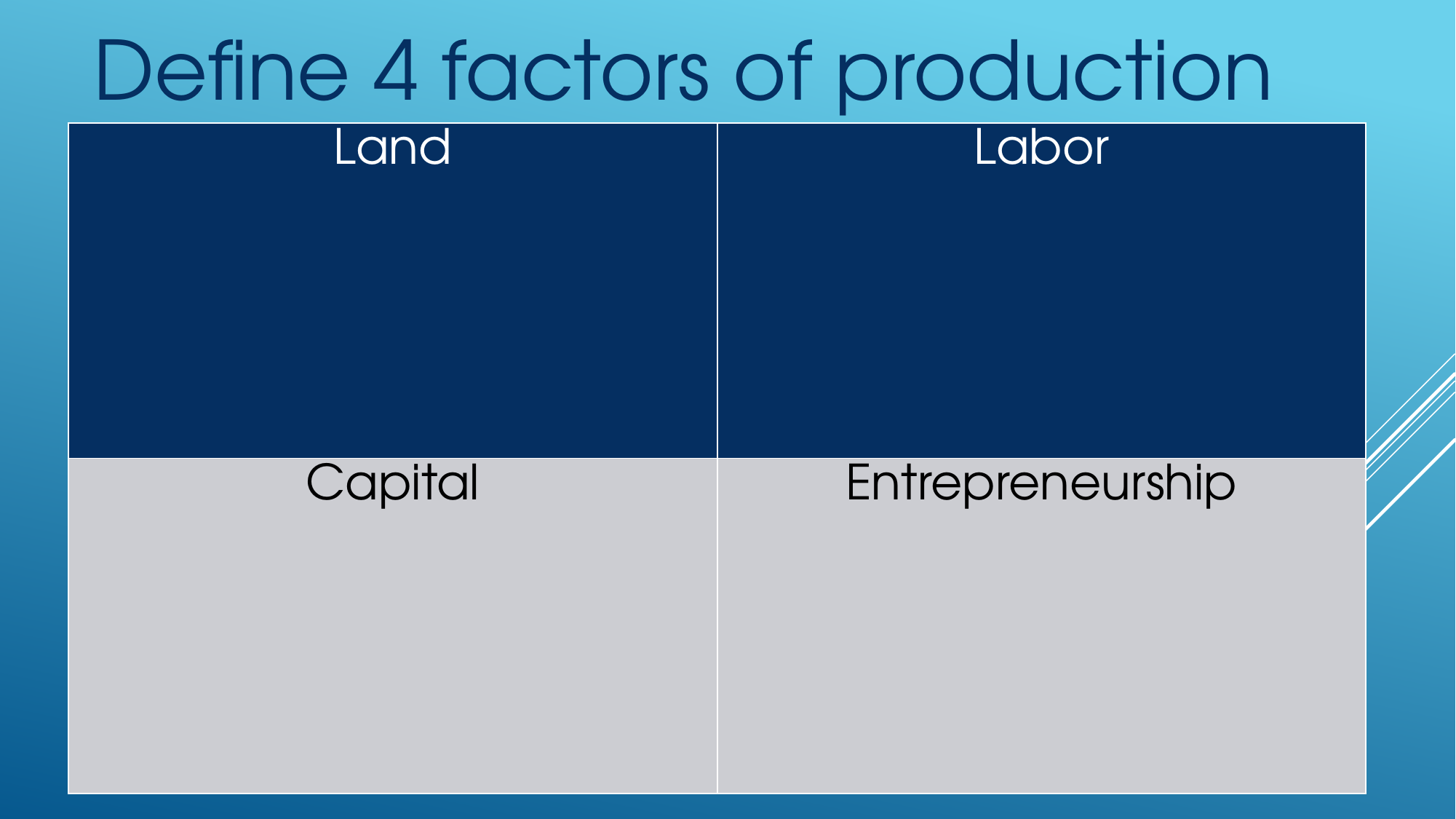

Define 4 factors of production
| Land | Labor |
| --- | --- |
| Capital | Entrepreneurship |